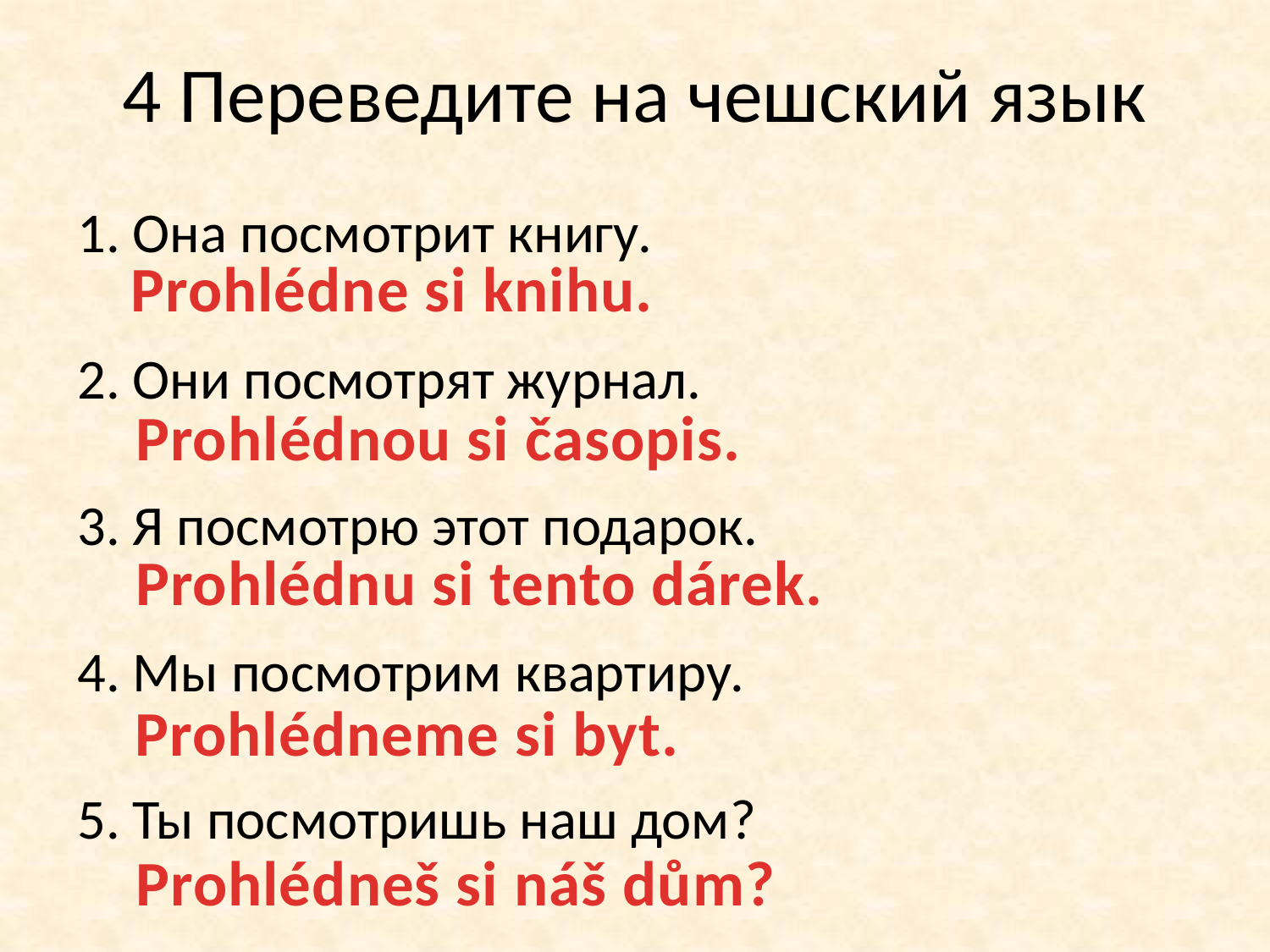

4 Переведите на чешский язык
1. Она посмотрит книгу.
2. Они посмотрят журнал.
3. Я посмотрю этот подарок.
4. Мы посмотрим квартиру.
5. Ты посмотришь наш дом?
Prohlédne si knihu.
Prohlédnou si časopis.
Prohlédnu si tento dárek.
Prohlédneme si byt.
Prohlédneš si náš dům?